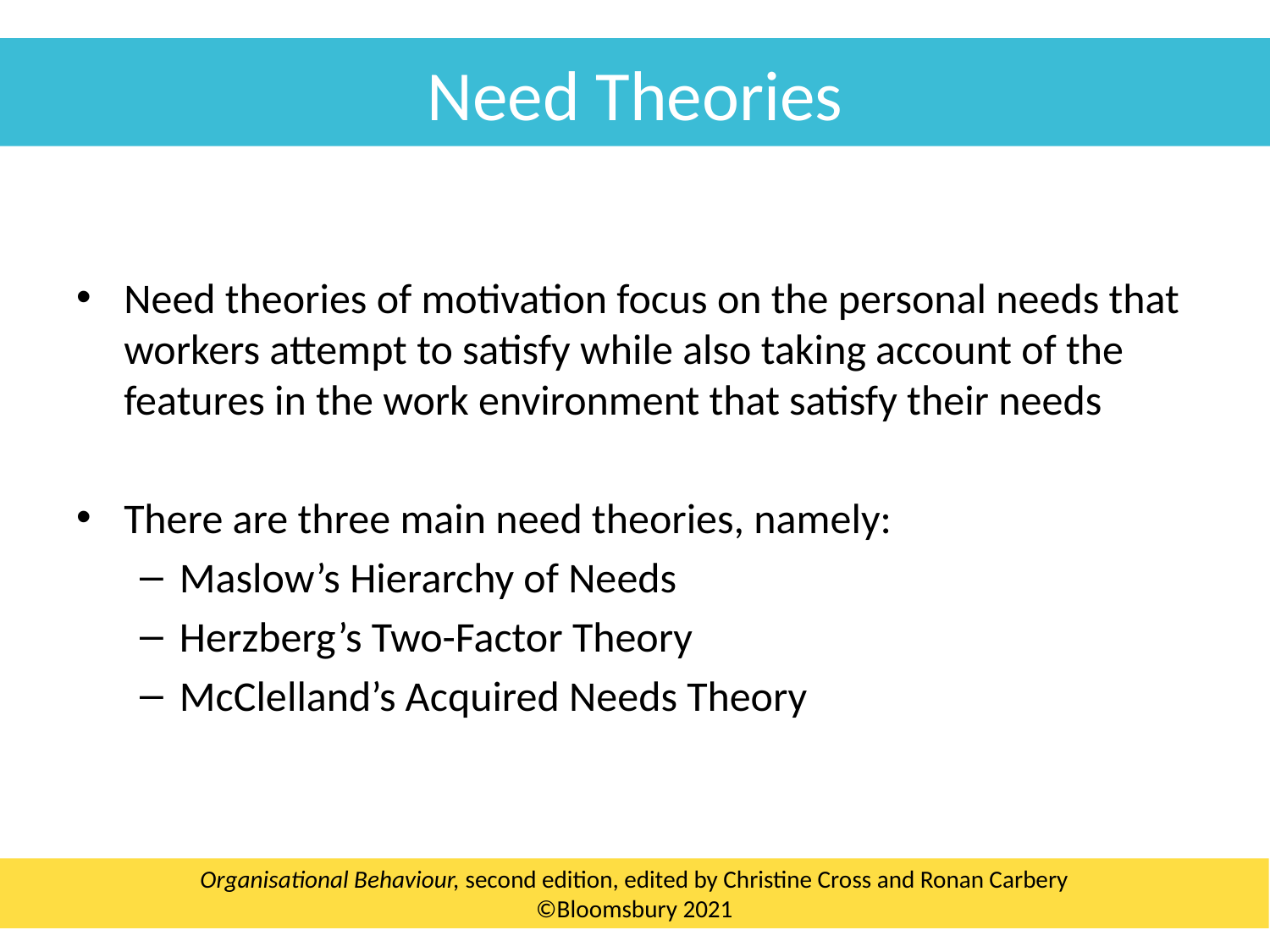

Need Theories

Need theories of motivation focus on the personal needs that workers attempt to satisfy while also taking account of the features in the work environment that satisfy their needs

There are three main need theories, namely:
Maslow’s Hierarchy of Needs
Herzberg’s Two-Factor Theory
McClelland’s Acquired Needs Theory